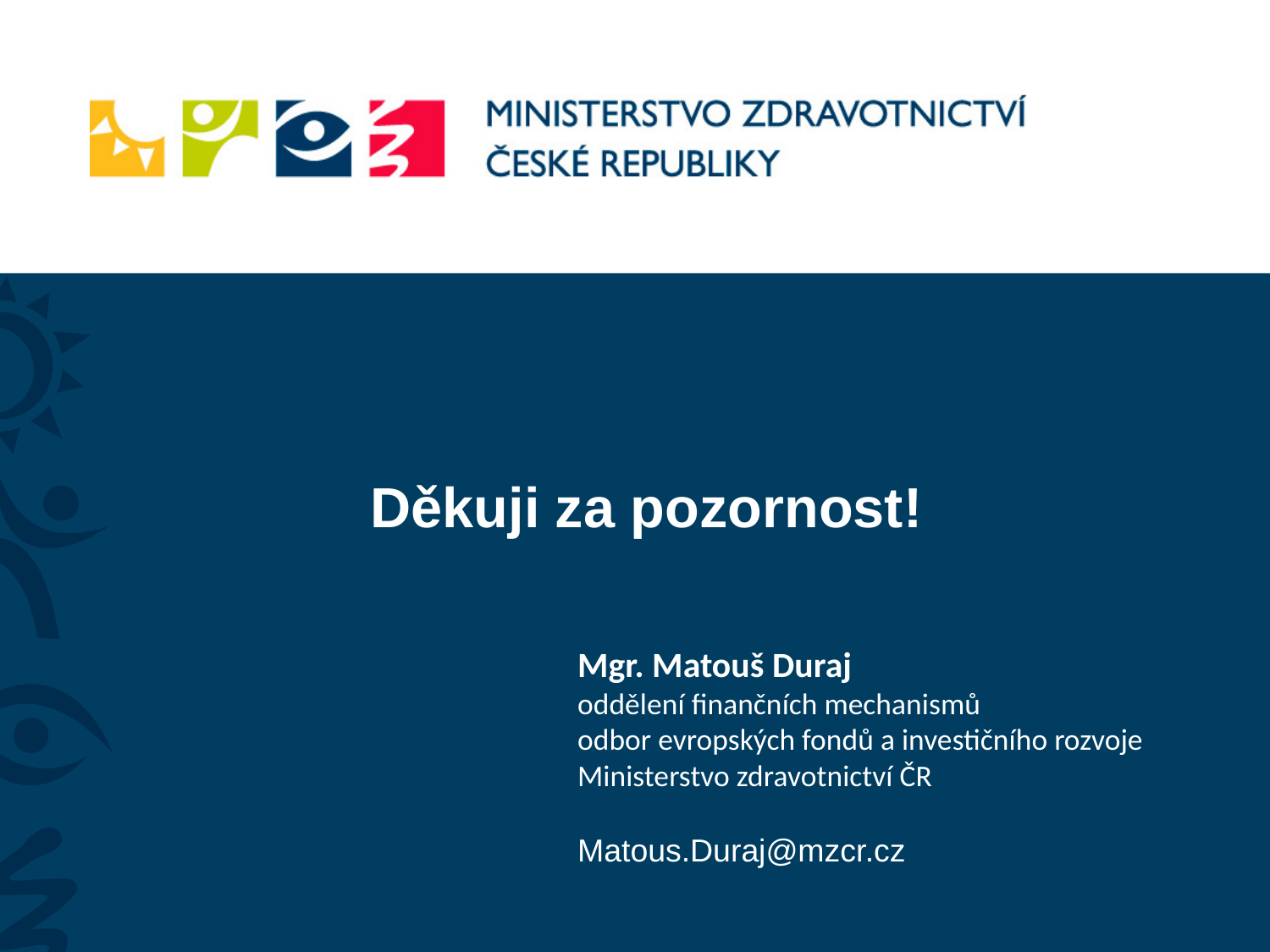

# Děkuji za pozornost!
Mgr. Matouš Duraj
oddělení finančních mechanismů
odbor evropských fondů a investičního rozvoje
Ministerstvo zdravotnictví ČR

Matous.Duraj@mzcr.cz